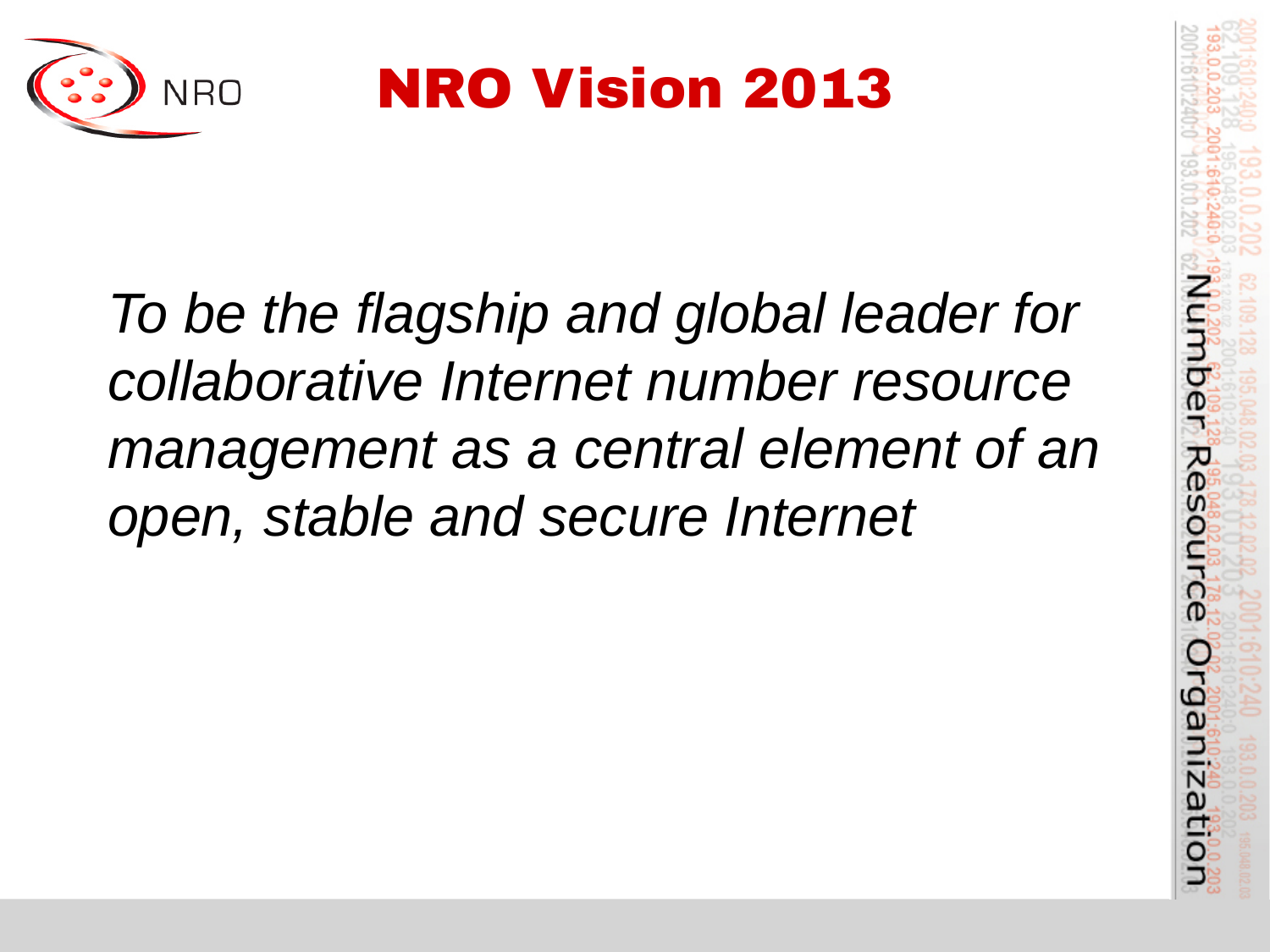

# NRO Vision 2013

To be the flagship and global leader for collaborative Internet number resource management as a central element of an open, stable and secure Internet